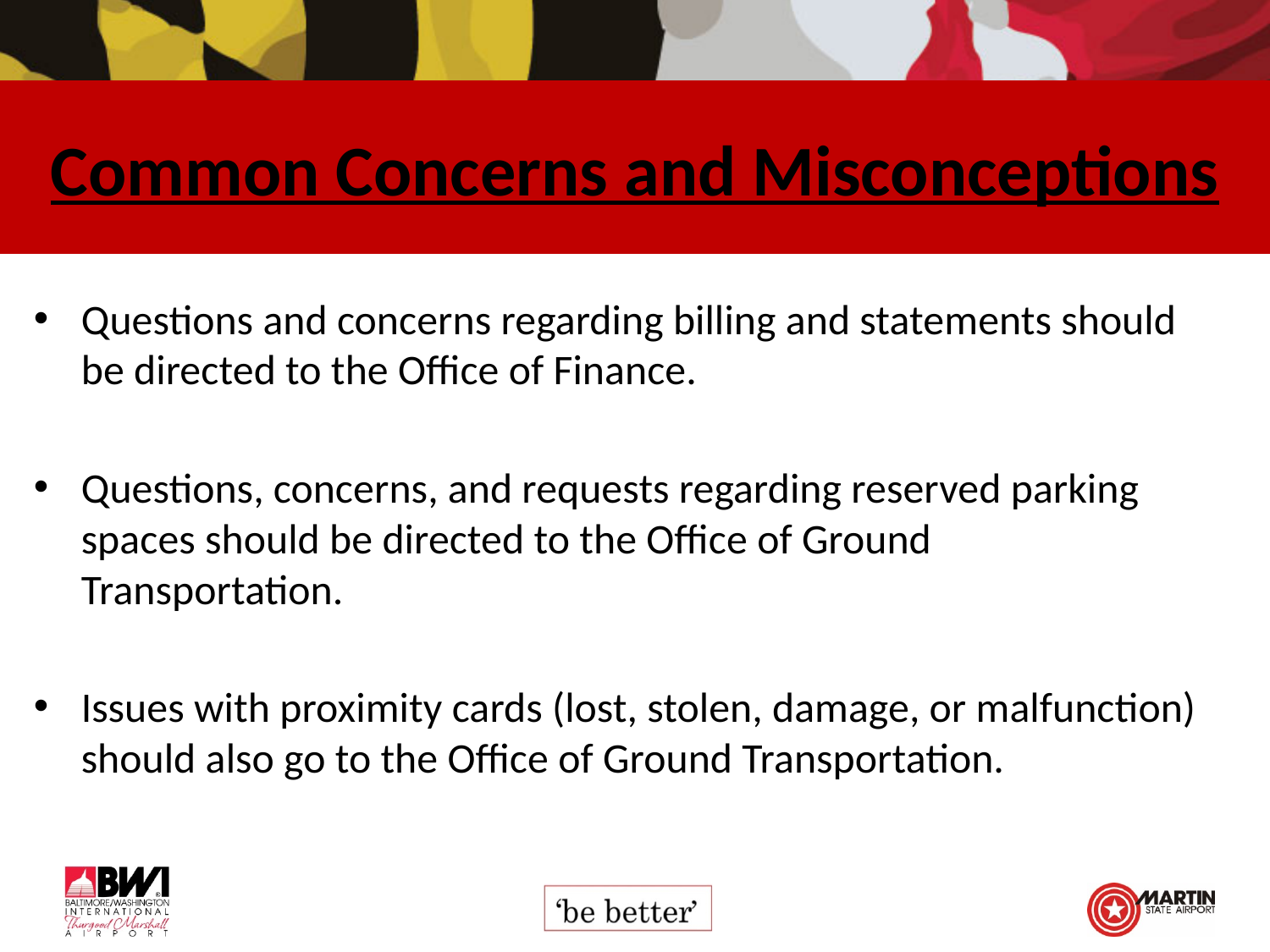

# Common Concerns and Misconceptions
Questions and concerns regarding billing and statements should be directed to the Office of Finance.

Questions, concerns, and requests regarding reserved parking spaces should be directed to the Office of Ground Transportation.

Issues with proximity cards (lost, stolen, damage, or malfunction) should also go to the Office of Ground Transportation.